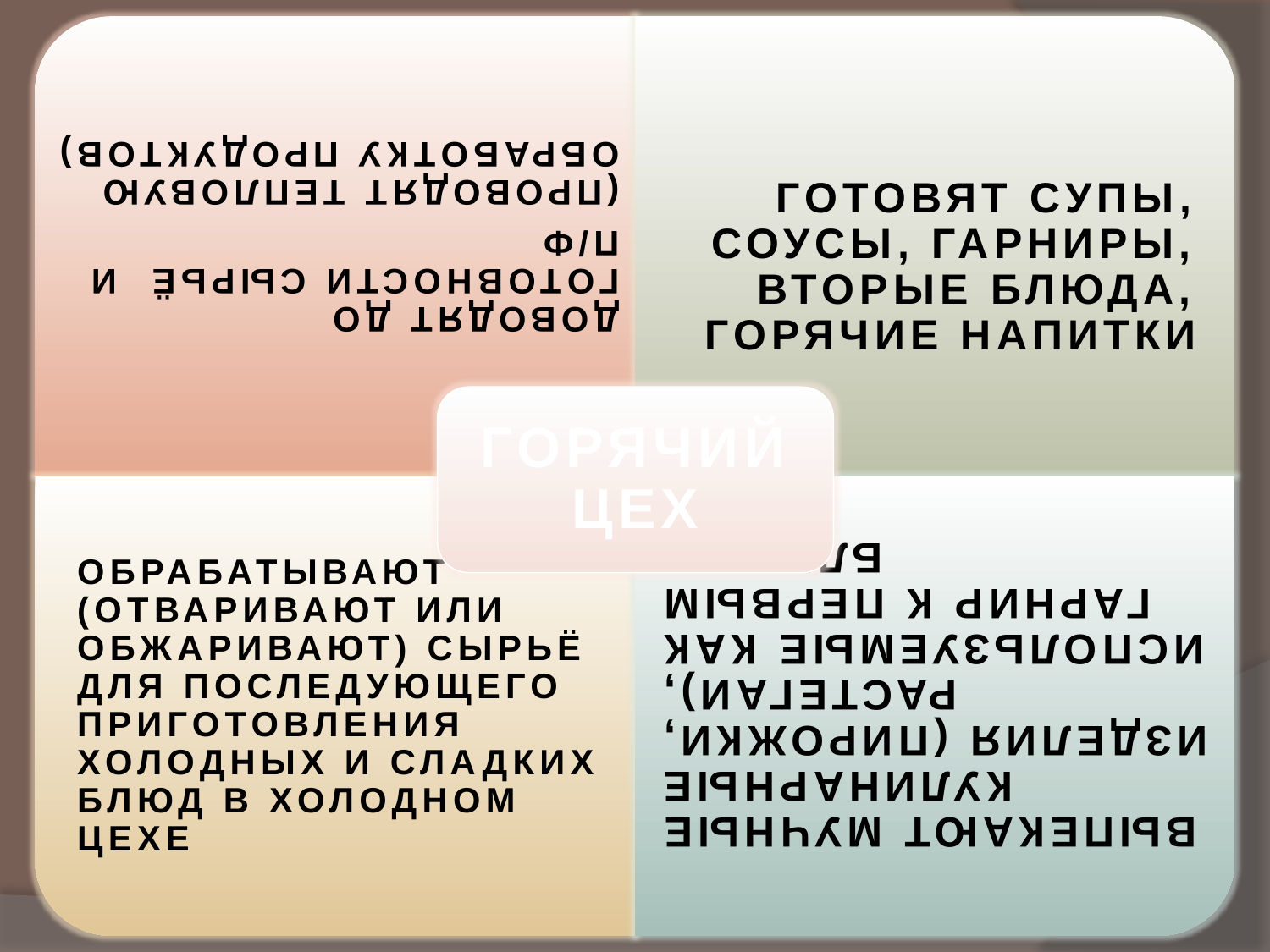

ДОВОДЯТ ДО ГОТОВНОСТИ СЫРЬЁ  И П/Ф
(ПРОВОДЯТ ТЕПЛОВУЮ ОБРАБОТКУ ПРОДУКТОВ)

ГОТОВЯТ СУПЫ, СОУСЫ, ГАРНИРЫ, ВТОРЫЕ БЛЮДА, ГОРЯЧИЕ НАПИТКИ
ОБРАБАТЫВАЮТ (ОТВАРИВАЮТ ИЛИ ОБЖАРИВАЮТ) СЫРЬЁ ДЛЯ ПОСЛЕДУЮЩЕГО ПРИГОТОВЛЕНИЯ ХОЛОДНЫХ И СЛАДКИХ БЛЮД В ХОЛОДНОМ ЦЕХЕ
ВЫПЕКАЮТ МУЧНЫЕ КУЛИНАРНЫЕ ИЗДЕЛИЯ (ПИРОЖКИ, РАСТЕГАИ), ИСПОЛЬЗУЕМЫЕ КАК ГАРНИР К ПЕРВЫМ БЛЮДАМ
ГОРЯЧИЙ ЦЕХ